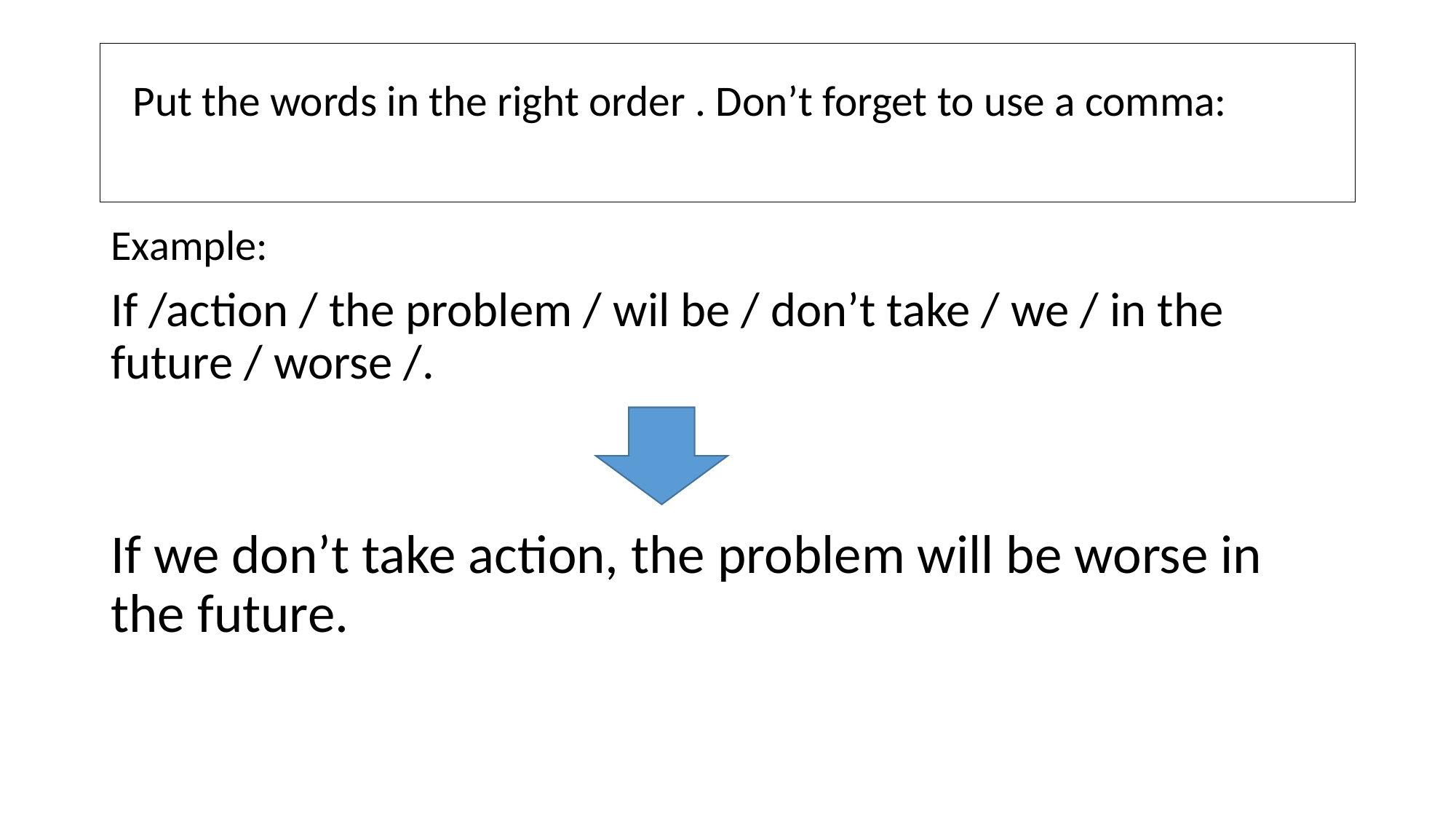

# Put the words in the right order . Don’t forget to use a comma:
Example:
If /action / the problem / wil be / don’t take / we / in the future / worse /.

If we don’t take action, the problem will be worse in the future.